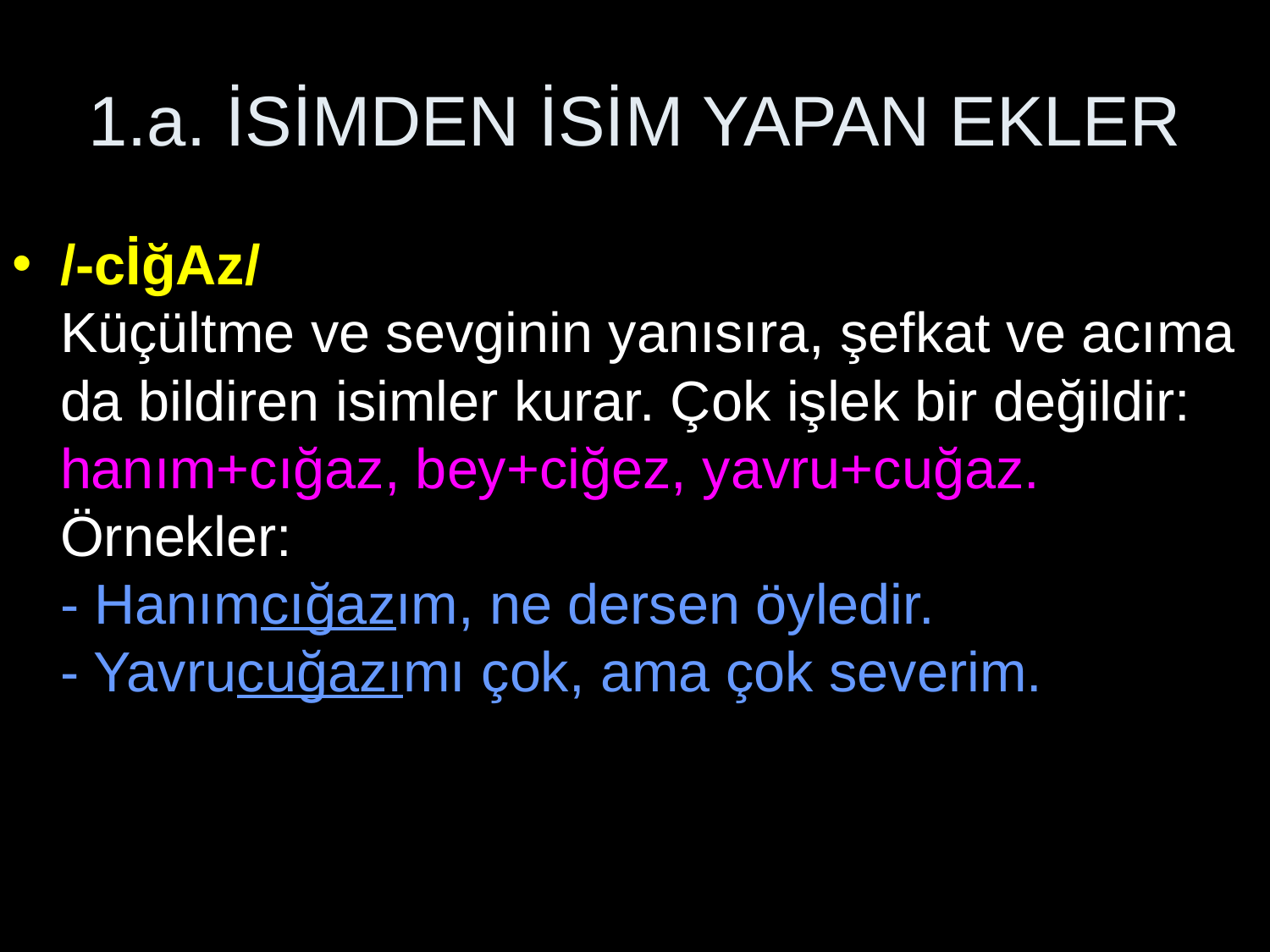

# 1.a. İSİMDEN İSİM YAPAN EKLER
/-cİğAz/
Küçültme ve sevginin yanısıra, şefkat ve acıma da bildiren isimler kurar. Çok işlek bir değildir:
hanım+cığaz, bey+ciğez, yavru+cuğaz.
Örnekler:
- Hanımcığazım, ne dersen öyledir.
- Yavrucuğazımı çok, ama çok severim.